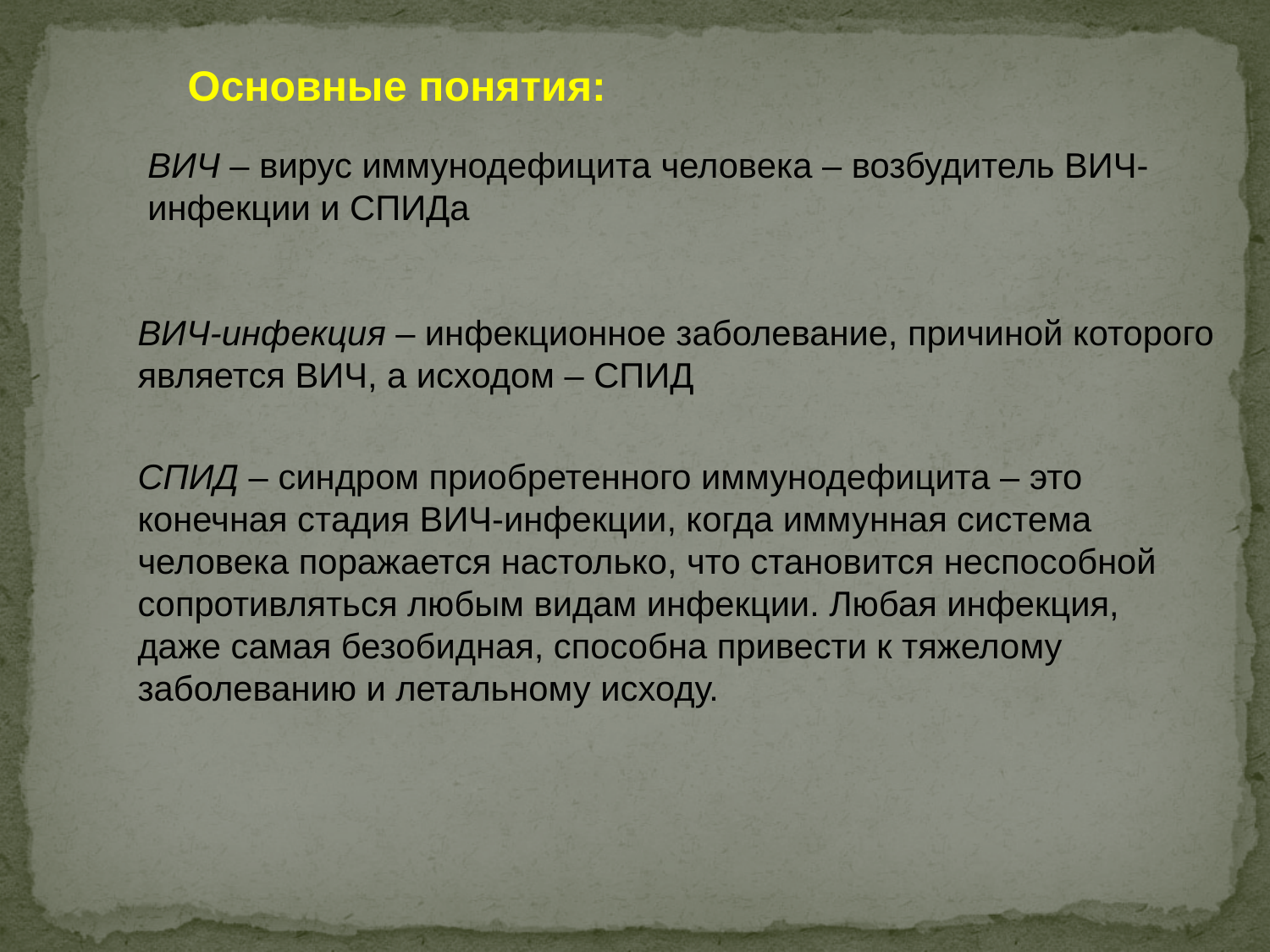

Основные понятия:
ВИЧ – вирус иммунодефицита человека – возбудитель ВИЧ-инфекции и СПИДа
ВИЧ-инфекция – инфекционное заболевание, причиной которого является ВИЧ, а исходом – СПИД
СПИД – синдром приобретенного иммунодефицита – это конечная стадия ВИЧ-инфекции, когда иммунная система человека поражается настолько, что становится неспособной сопротивляться любым видам инфекции. Любая инфекция, даже самая безобидная, способна привести к тяжелому заболеванию и летальному исходу.